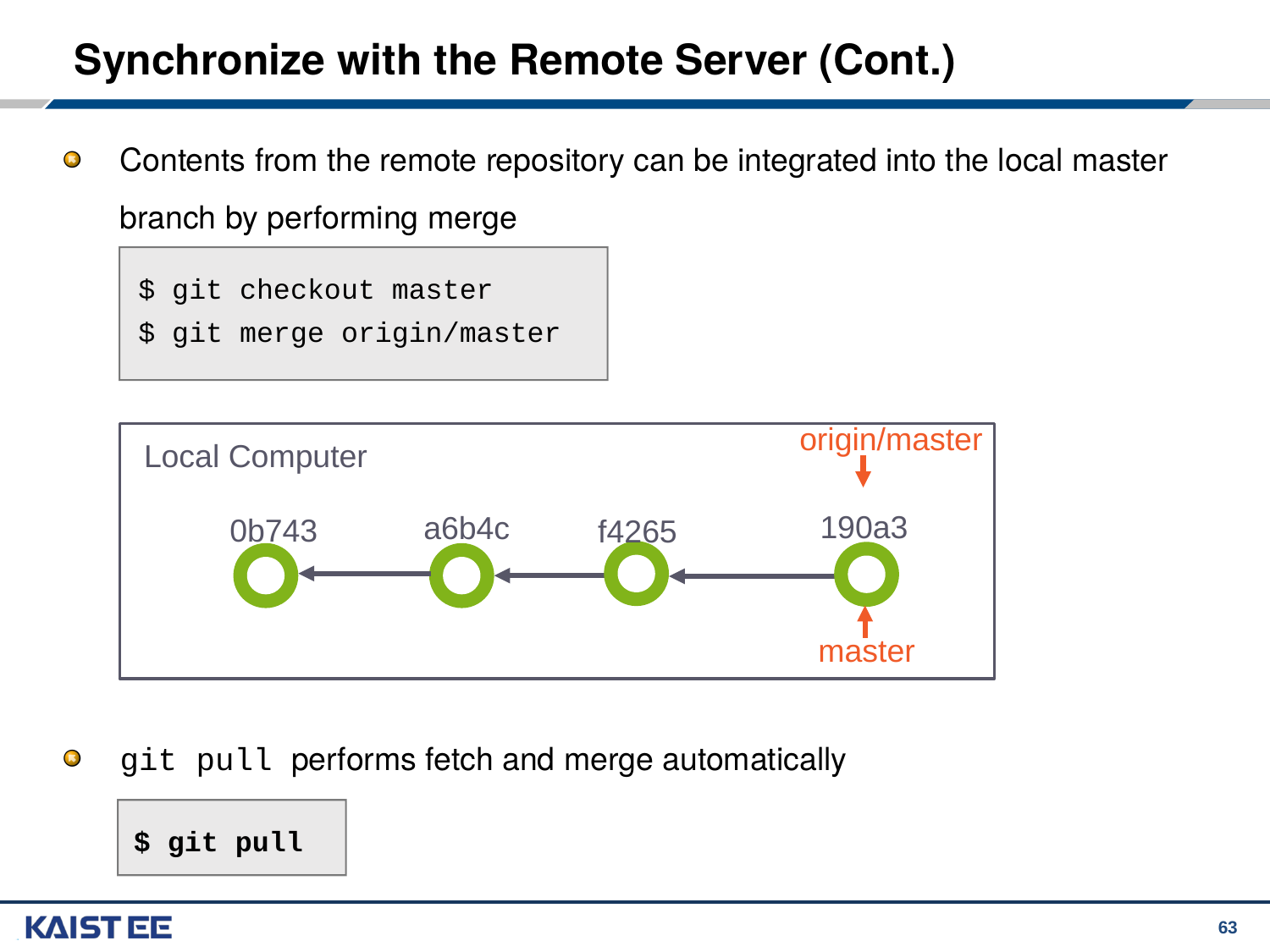

# Synchronize with the Remote Server (Cont.)
Contents from the remote repository can be integrated into the local master branch by performing merge

git pull performs fetch and merge automatically

$ git checkout master
$ git merge origin/master

origin/master

Local Computer
190a3
a6b4c
0b743
f4265

master

$ git pull